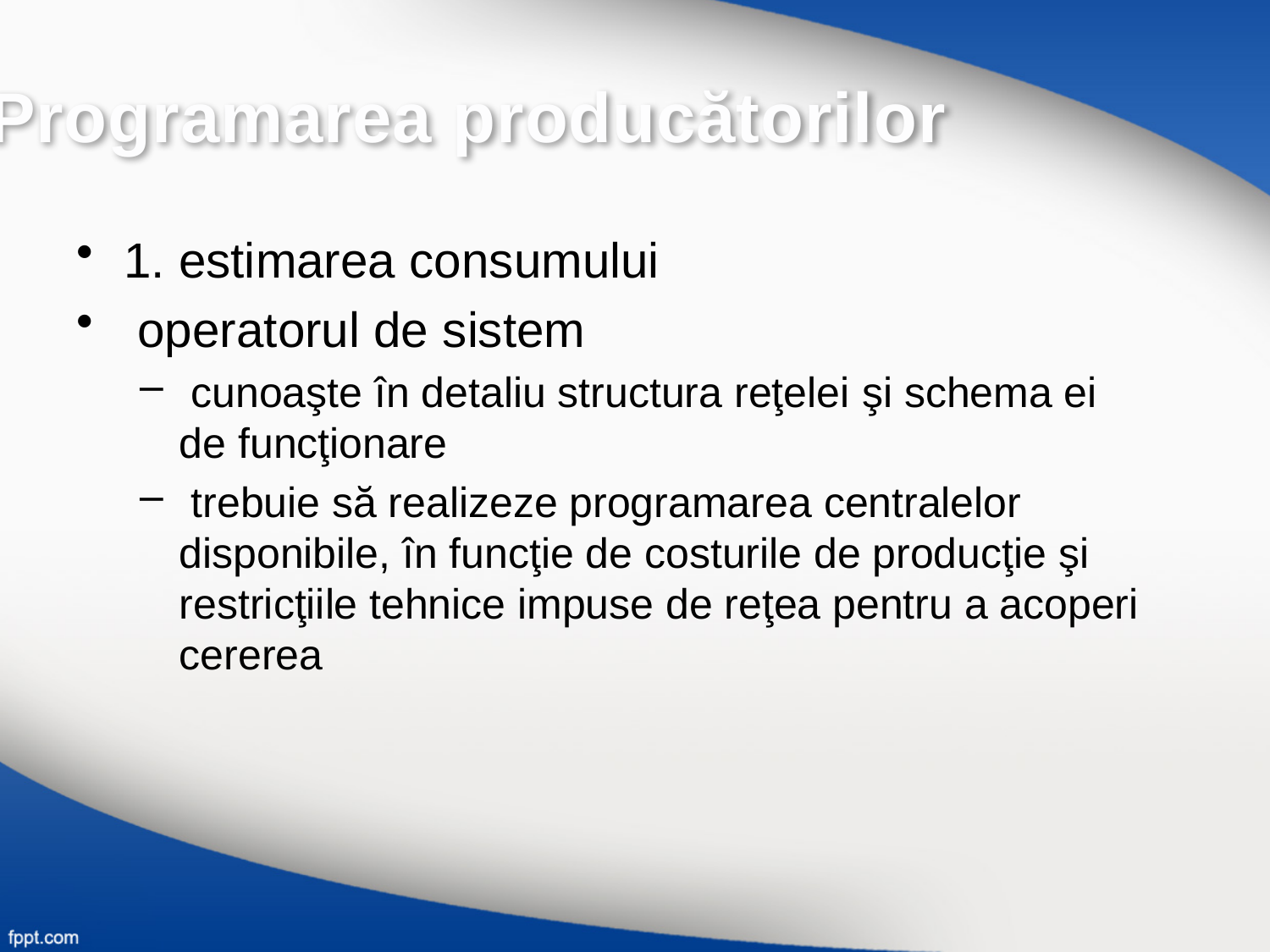

Programarea producătorilor
1. estimarea consumului
 operatorul de sistem
 cunoaşte în detaliu structura reţelei şi schema ei de funcţionare
 trebuie să realizeze programarea centralelor disponibile, în funcţie de costurile de producţie şi restricţiile tehnice impuse de reţea pentru a acoperi cererea